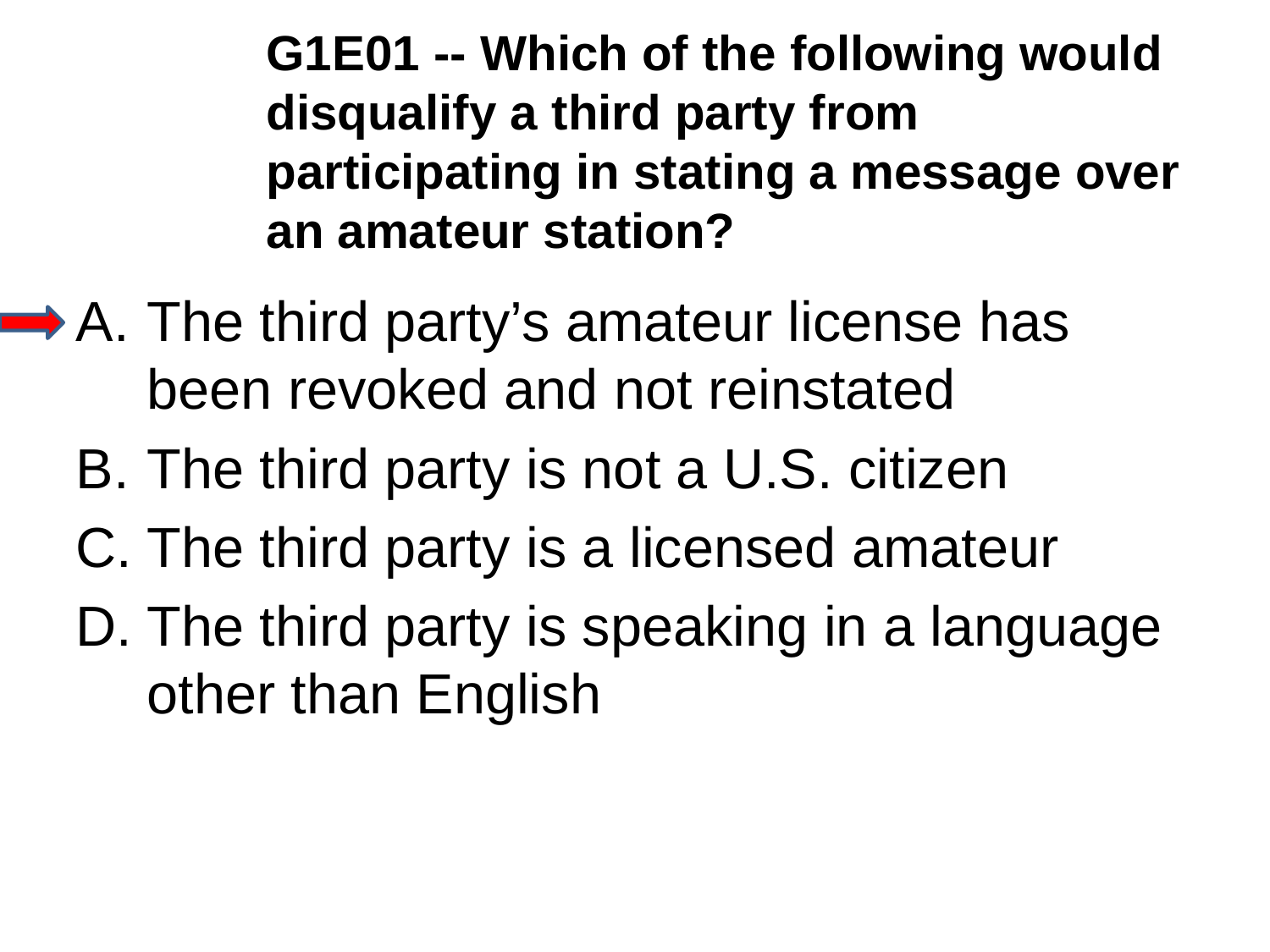

G1E01 -- Which of the following would disqualify a third party from participating in stating a message over an amateur station?
A.	The third party’s amateur license has been revoked and not reinstated
B.	The third party is not a U.S. citizen
C.	The third party is a licensed amateur
D.	The third party is speaking in a language other than English